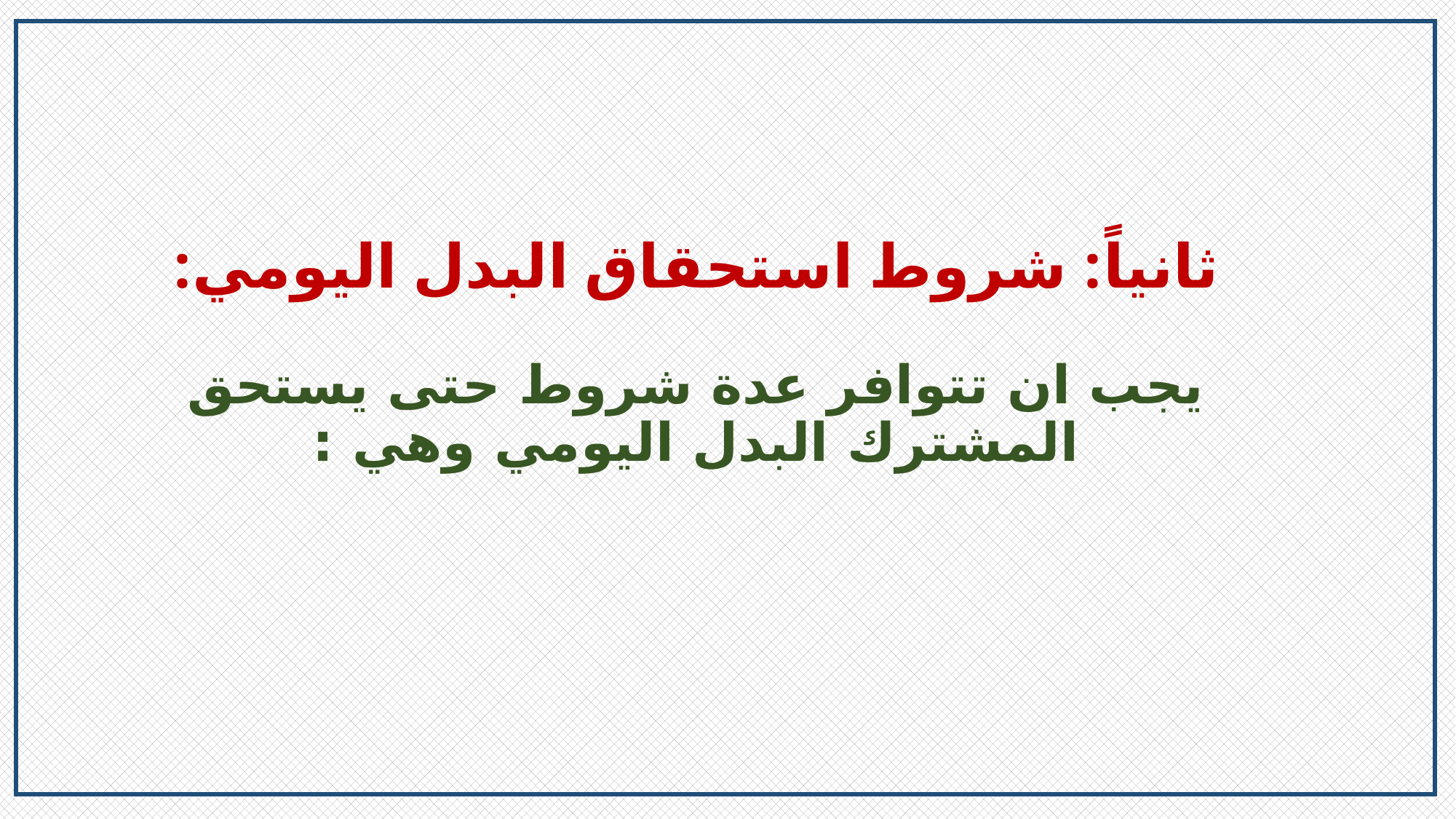

# ثانياً: شروط استحقاق البدل اليومي:
يجب ان تتوافر عدة شروط حتى يستحق المشترك البدل اليومي وهي :